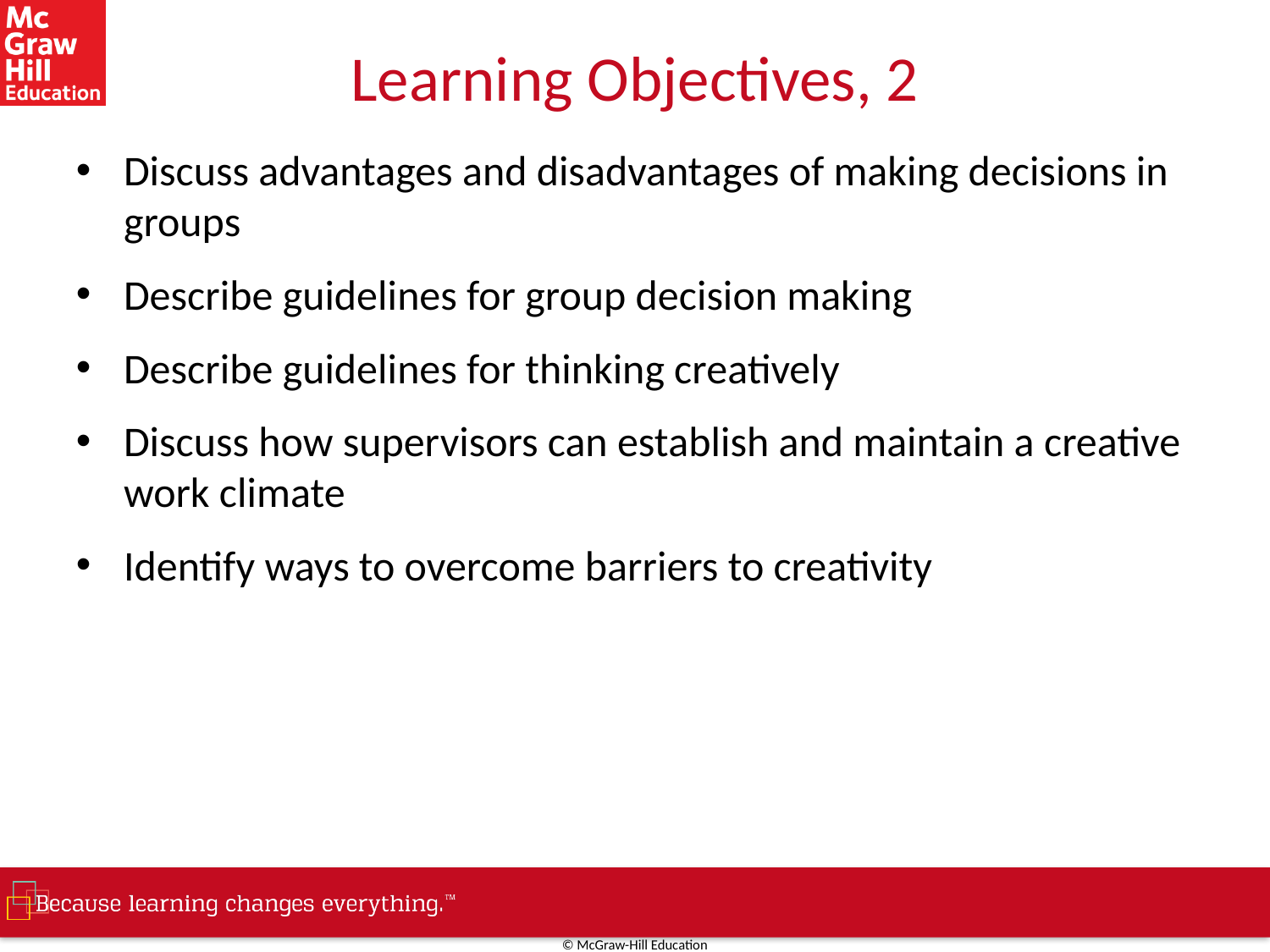

# Learning Objectives, 2
Discuss advantages and disadvantages of making decisions in groups
Describe guidelines for group decision making
Describe guidelines for thinking creatively
Discuss how supervisors can establish and maintain a creative work climate
Identify ways to overcome barriers to creativity